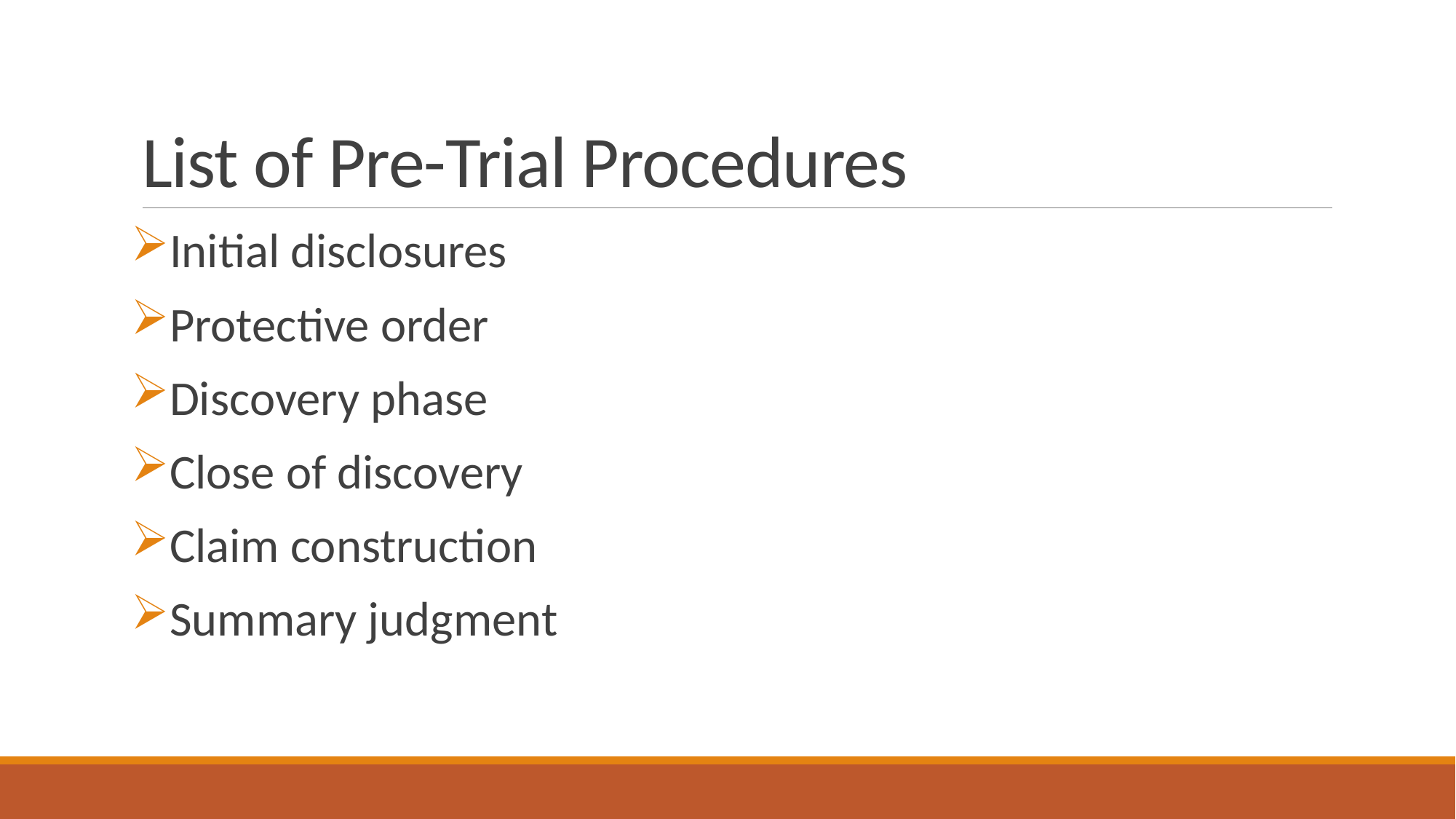

# List of Pre-Trial Procedures
Initial disclosures
Protective order
Discovery phase
Close of discovery
Claim construction
Summary judgment